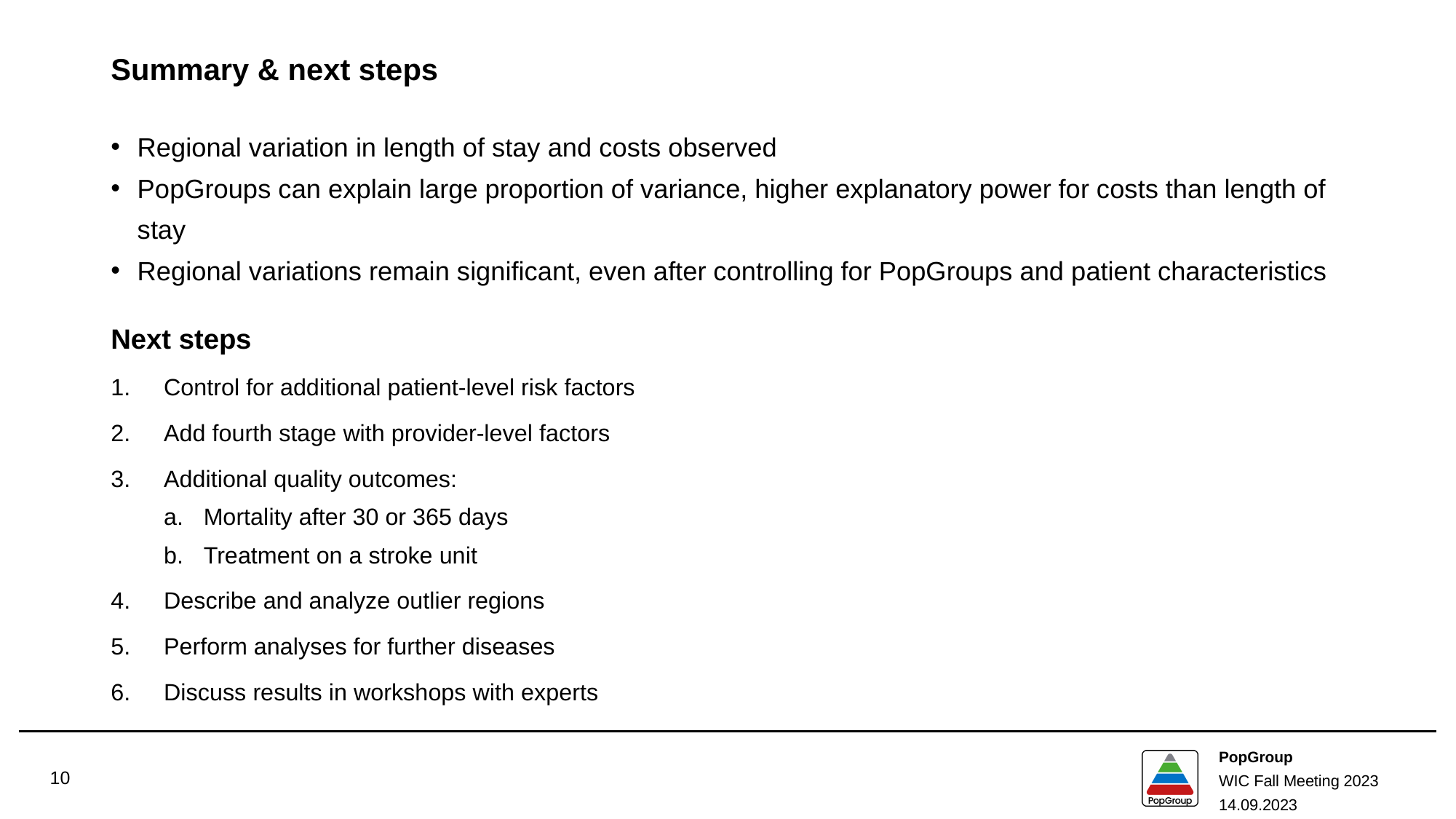

# Summary & next steps
Regional variation in length of stay and costs observed
PopGroups can explain large proportion of variance, higher explanatory power for costs than length of stay
Regional variations remain significant, even after controlling for PopGroups and patient characteristics
Next steps
Control for additional patient-level risk factors
Add fourth stage with provider-level factors
Additional quality outcomes:
Mortality after 30 or 365 days
Treatment on a stroke unit
Describe and analyze outlier regions
Perform analyses for further diseases
Discuss results in workshops with experts